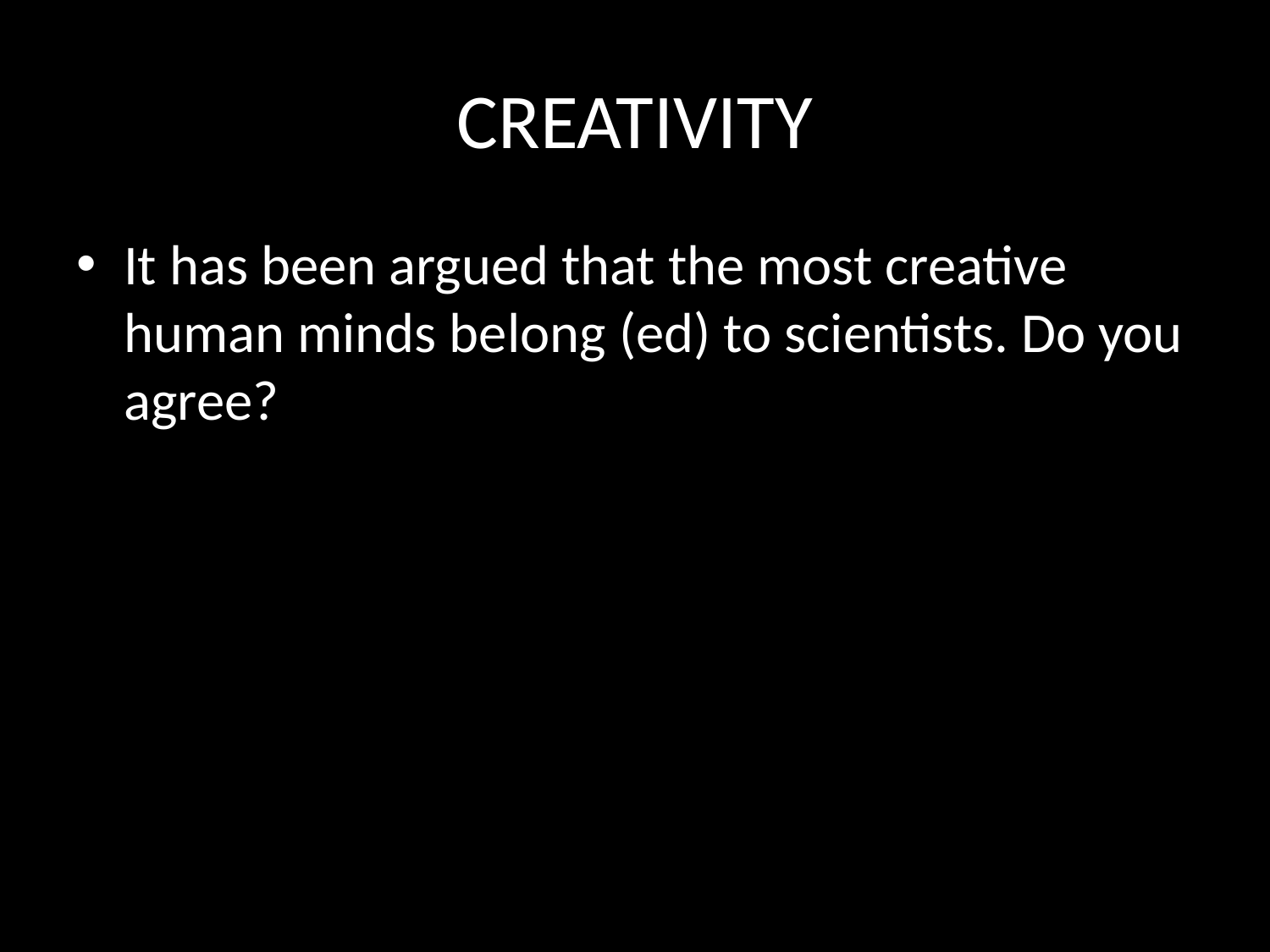

# CREATIVITY
It has been argued that the most creative human minds belong (ed) to scientists. Do you agree?